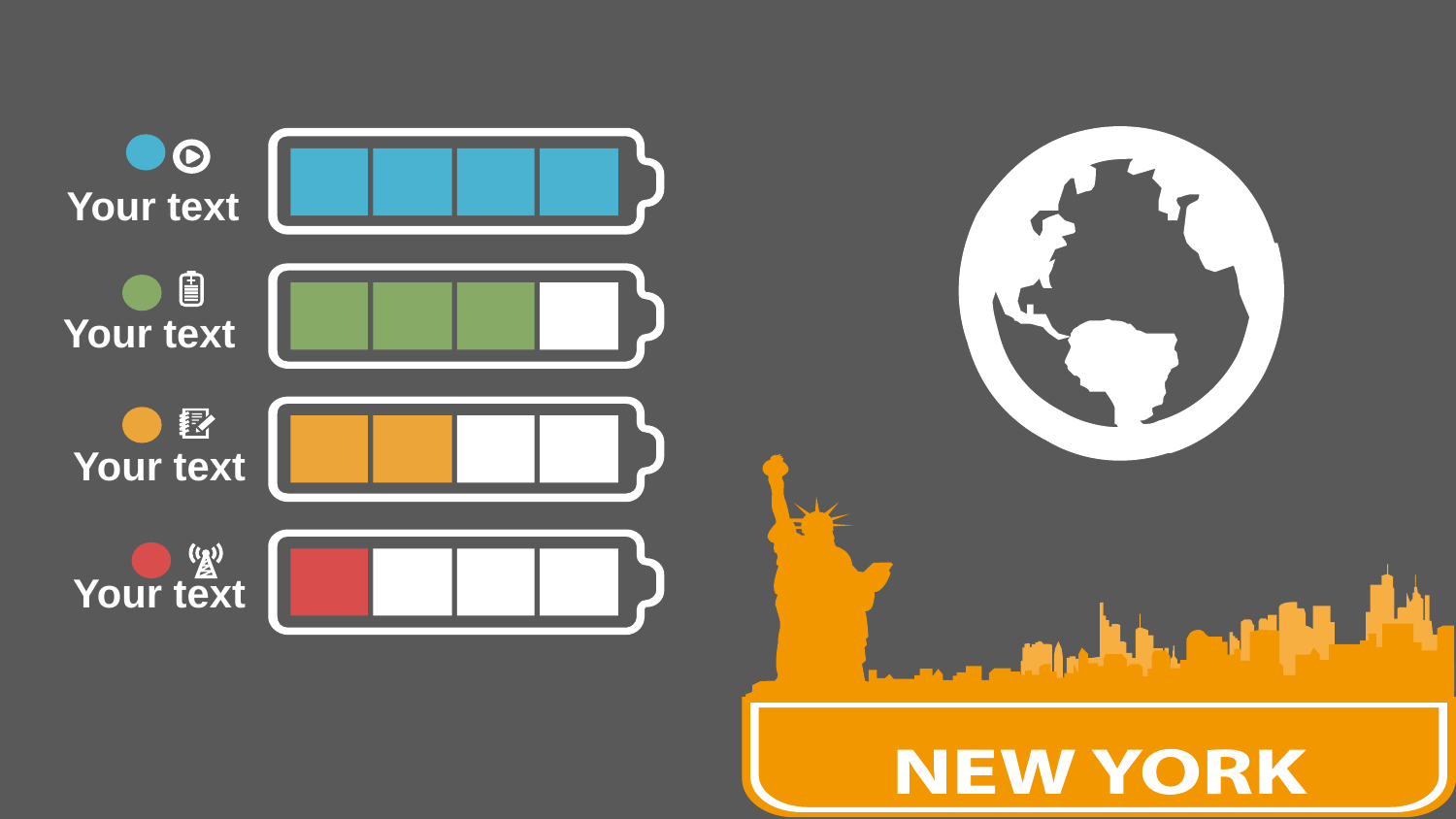

Your text

Your text

Your text

Your text